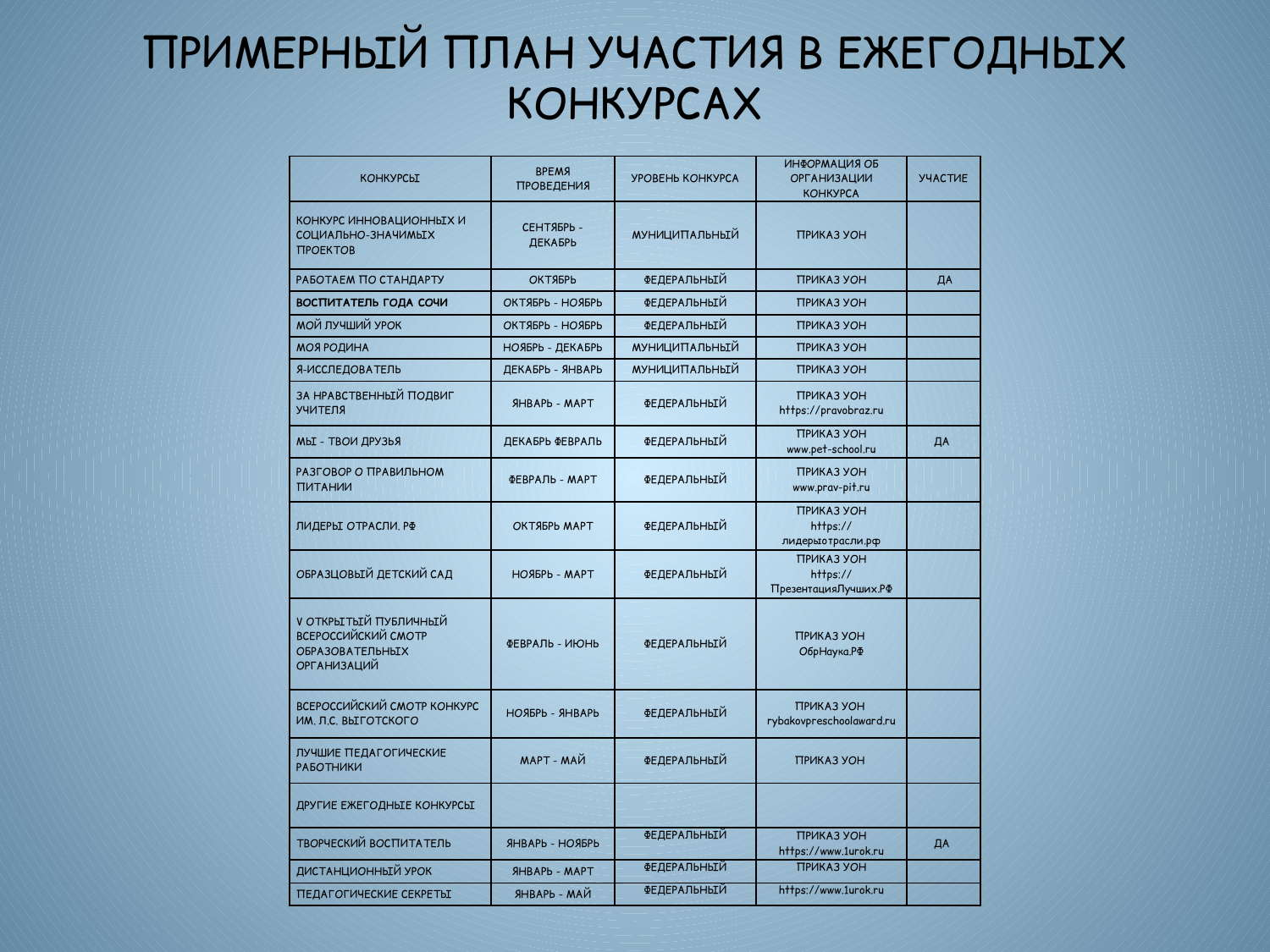

# ПРИМЕРНЫЙ ПЛАН УЧАСТИЯ В ЕЖЕГОДНЫХ КОНКУРСАХ
| КОНКУРСЫ | ВРЕМЯ ПРОВЕДЕНИЯ | УРОВЕНЬ КОНКУРСА | ИНФОРМАЦИЯ ОБ ОРГАНИЗАЦИИ КОНКУРСА | УЧАСТИЕ |
| --- | --- | --- | --- | --- |
| КОНКУРС ИННОВАЦИОННЫХ И СОЦИАЛЬНО-ЗНАЧИМЫХ ПРОЕКТОВ | СЕНТЯБРЬ - ДЕКАБРЬ | МУНИЦИПАЛЬНЫЙ | ПРИКАЗ УОН |  |
| РАБОТАЕМ ПО СТАНДАРТУ | ОКТЯБРЬ | ФЕДЕРАЛЬНЫЙ | ПРИКАЗ УОН | ДА |
| ВОСПИТАТЕЛЬ ГОДА СОЧИ | ОКТЯБРЬ - НОЯБРЬ | ФЕДЕРАЛЬНЫЙ | ПРИКАЗ УОН |  |
| МОЙ ЛУЧШИЙ УРОК | ОКТЯБРЬ - НОЯБРЬ | ФЕДЕРАЛЬНЫЙ | ПРИКАЗ УОН |  |
| МОЯ РОДИНА | НОЯБРЬ - ДЕКАБРЬ | МУНИЦИПАЛЬНЫЙ | ПРИКАЗ УОН |  |
| Я-ИССЛЕДОВАТЕЛЬ | ДЕКАБРЬ - ЯНВАРЬ | МУНИЦИПАЛЬНЫЙ | ПРИКАЗ УОН |  |
| ЗА НРАВСТВЕННЫЙ ПОДВИГ УЧИТЕЛЯ | ЯНВАРЬ - МАРТ | ФЕДЕРАЛЬНЫЙ | ПРИКАЗ УОН https://pravobraz.ru |  |
| МЫ - ТВОИ ДРУЗЬЯ | ДЕКАБРЬ ФЕВРАЛЬ | ФЕДЕРАЛЬНЫЙ | ПРИКАЗ УОН www.pet-school.ru | ДА |
| РАЗГОВОР О ПРАВИЛЬНОМ ПИТАНИИ | ФЕВРАЛЬ - МАРТ | ФЕДЕРАЛЬНЫЙ | ПРИКАЗ УОН www.prav-pit.ru |  |
| ЛИДЕРЫ ОТРАСЛИ. РФ | ОКТЯБРЬ МАРТ | ФЕДЕРАЛЬНЫЙ | ПРИКАЗ УОН https://лидерыотрасли.рф |  |
| ОБРАЗЦОВЫЙ ДЕТСКИЙ САД | НОЯБРЬ - МАРТ | ФЕДЕРАЛЬНЫЙ | ПРИКАЗ УОН https://ПрезентацияЛучших.РФ |  |
| V ОТКРЫТЫЙ ПУБЛИЧНЫЙ ВСЕРОССИЙСКИЙ СМОТР ОБРАЗОВАТЕЛЬНЫХ ОРГАНИЗАЦИЙ | ФЕВРАЛЬ - ИЮНЬ | ФЕДЕРАЛЬНЫЙ | ПРИКАЗ УОН ОбрНаука.РФ |  |
| ВСЕРОССИЙСКИЙ СМОТР КОНКУРС ИМ. Л.С. ВЫГОТСКОГО | НОЯБРЬ - ЯНВАРЬ | ФЕДЕРАЛЬНЫЙ | ПРИКАЗ УОН rybakovpreschoolaward.ru |  |
| ЛУЧШИЕ ПЕДАГОГИЧЕСКИЕ РАБОТНИКИ | МАРТ - МАЙ | ФЕДЕРАЛЬНЫЙ | ПРИКАЗ УОН |  |
| ДРУГИЕ ЕЖЕГОДНЫЕ КОНКУРСЫ |  |  |  |  |
| ТВОРЧЕСКИЙ ВОСПИТАТЕЛЬ | ЯНВАРЬ - НОЯБРЬ | ФЕДЕРАЛЬНЫЙ | ПРИКАЗ УОН https://www.1urok.ru | ДА |
| ДИСТАНЦИОННЫЙ УРОК | ЯНВАРЬ - МАРТ | ФЕДЕРАЛЬНЫЙ | ПРИКАЗ УОН |  |
| ПЕДАГОГИЧЕСКИЕ СЕКРЕТЫ | ЯНВАРЬ - МАЙ | ФЕДЕРАЛЬНЫЙ | https://www.1urok.ru |  |